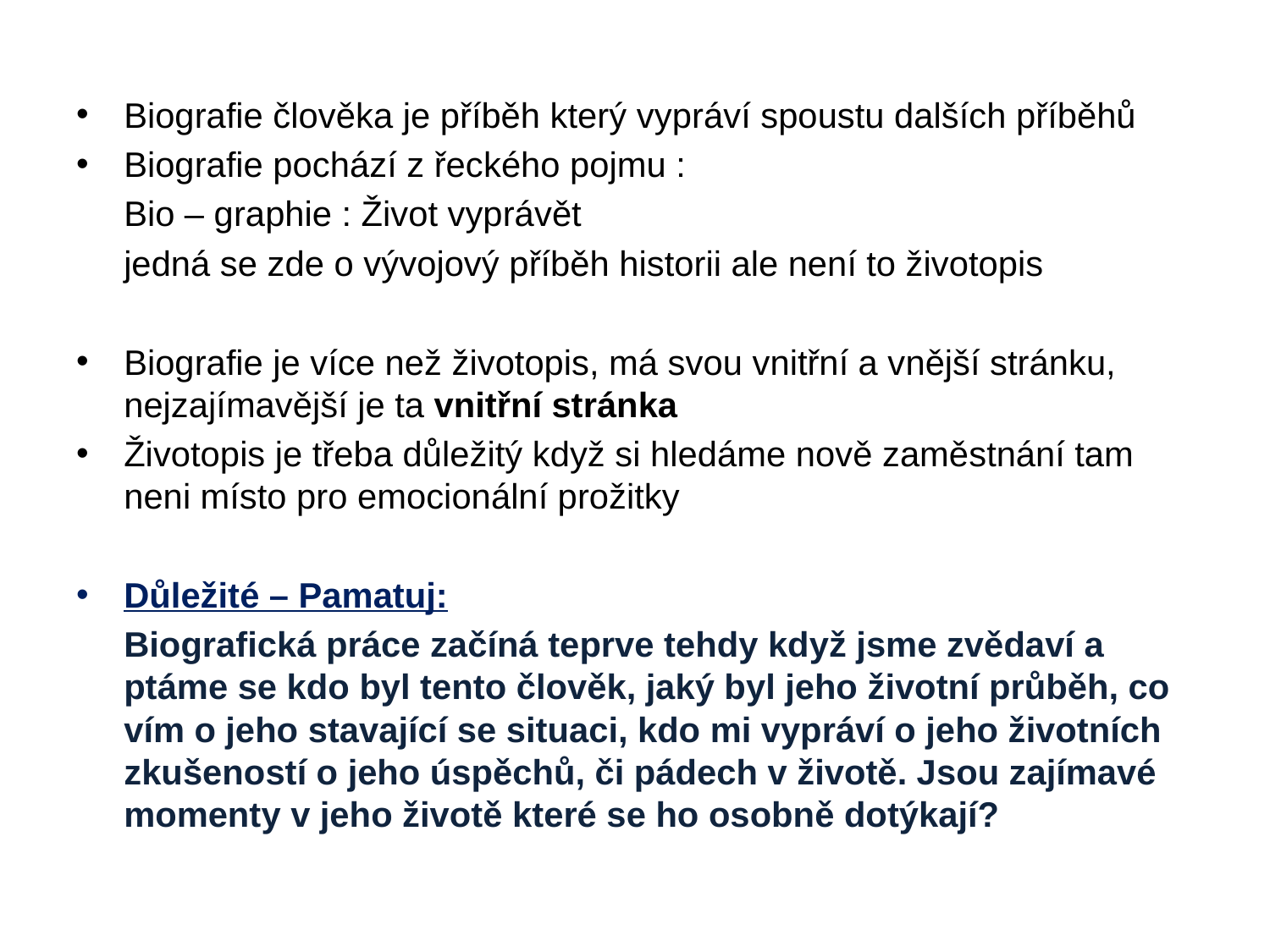

Biografie člověka je příběh který vypráví spoustu dalších příběhů
Biografie pochází z řeckého pojmu :
	Bio – graphie : Život vyprávět
	jedná se zde o vývojový příběh historii ale není to životopis

Biografie je více než životopis, má svou vnitřní a vnější stránku, nejzajímavější je ta vnitřní stránka
Životopis je třeba důležitý když si hledáme nově zaměstnání tam neni místo pro emocionální prožitky

Důležité – Pamatuj:
	Biografická práce začíná teprve tehdy když jsme zvědaví a ptáme se kdo byl tento člověk, jaký byl jeho životní průběh, co vím o jeho stavající se situaci, kdo mi vypráví o jeho životních zkušeností o jeho úspěchů, či pádech v životě. Jsou zajímavé momenty v jeho životě které se ho osobně dotýkají?